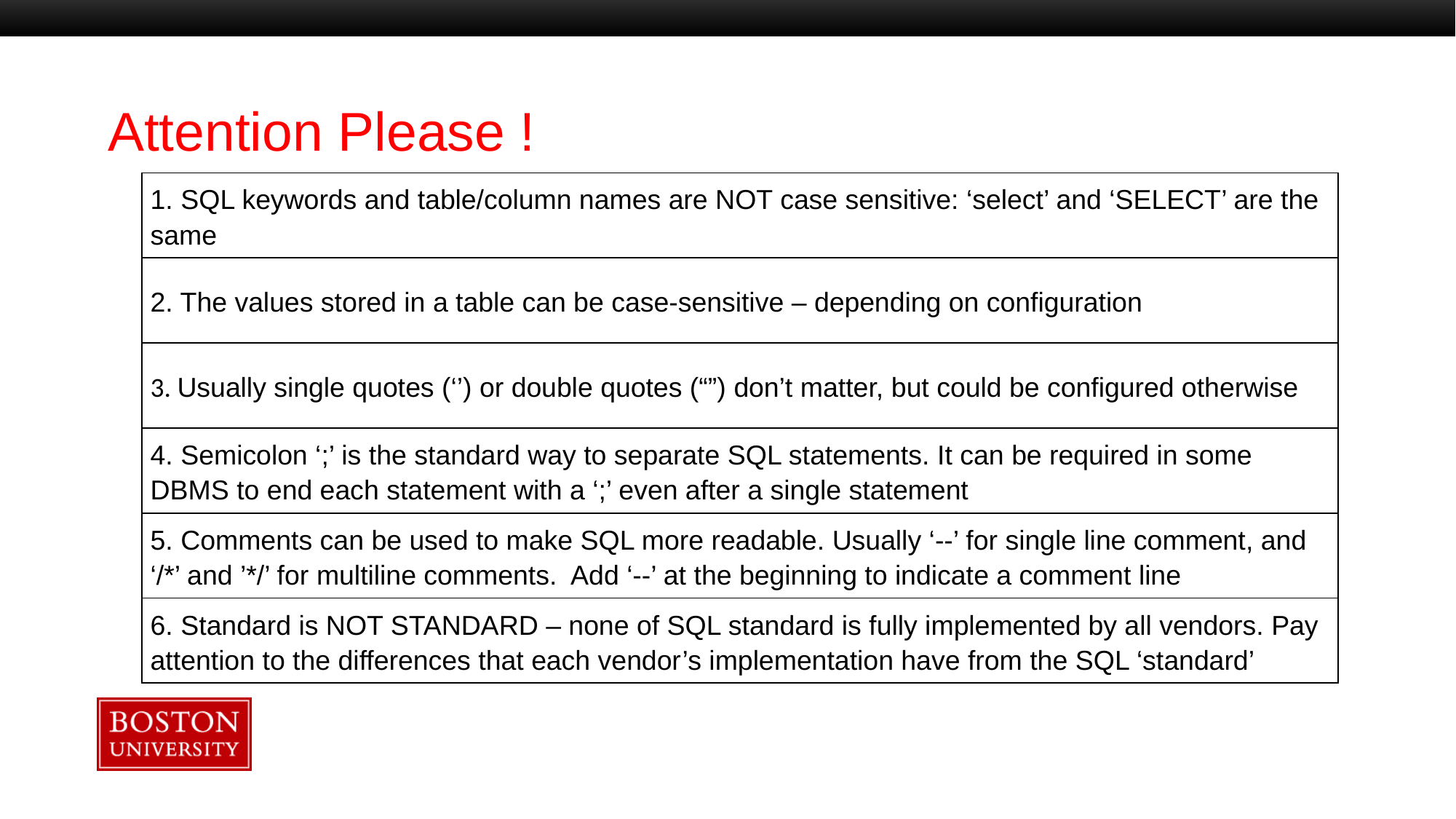

# Attention Please !
| 1. SQL keywords and table/column names are NOT case sensitive: ‘select’ and ‘SELECT’ are the same |
| --- |
| 2. The values stored in a table can be case-sensitive – depending on configuration |
| 3. Usually single quotes (‘’) or double quotes (“”) don’t matter, but could be configured otherwise |
| 4. Semicolon ‘;’ is the standard way to separate SQL statements. It can be required in some DBMS to end each statement with a ‘;’ even after a single statement |
| 5. Comments can be used to make SQL more readable. Usually ‘--’ for single line comment, and ‘/\*’ and ’\*/’ for multiline comments. Add ‘--’ at the beginning to indicate a comment line |
| 6. Standard is NOT STANDARD – none of SQL standard is fully implemented by all vendors. Pay attention to the differences that each vendor’s implementation have from the SQL ‘standard’ |